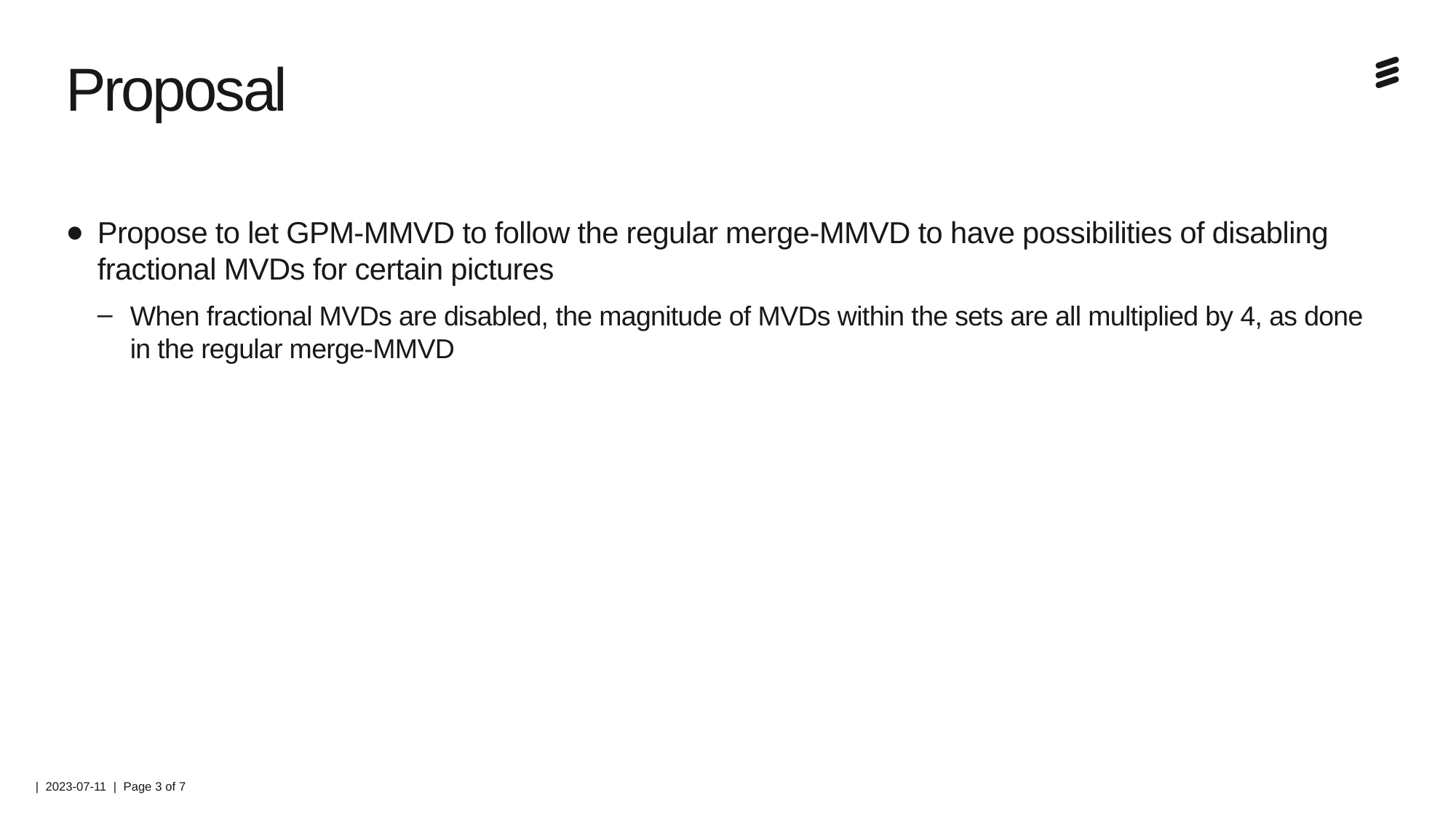

# Proposal
Propose to let GPM-MMVD to follow the regular merge-MMVD to have possibilities of disabling fractional MVDs for certain pictures
When fractional MVDs are disabled, the magnitude of MVDs within the sets are all multiplied by 4, as done in the regular merge-MMVD